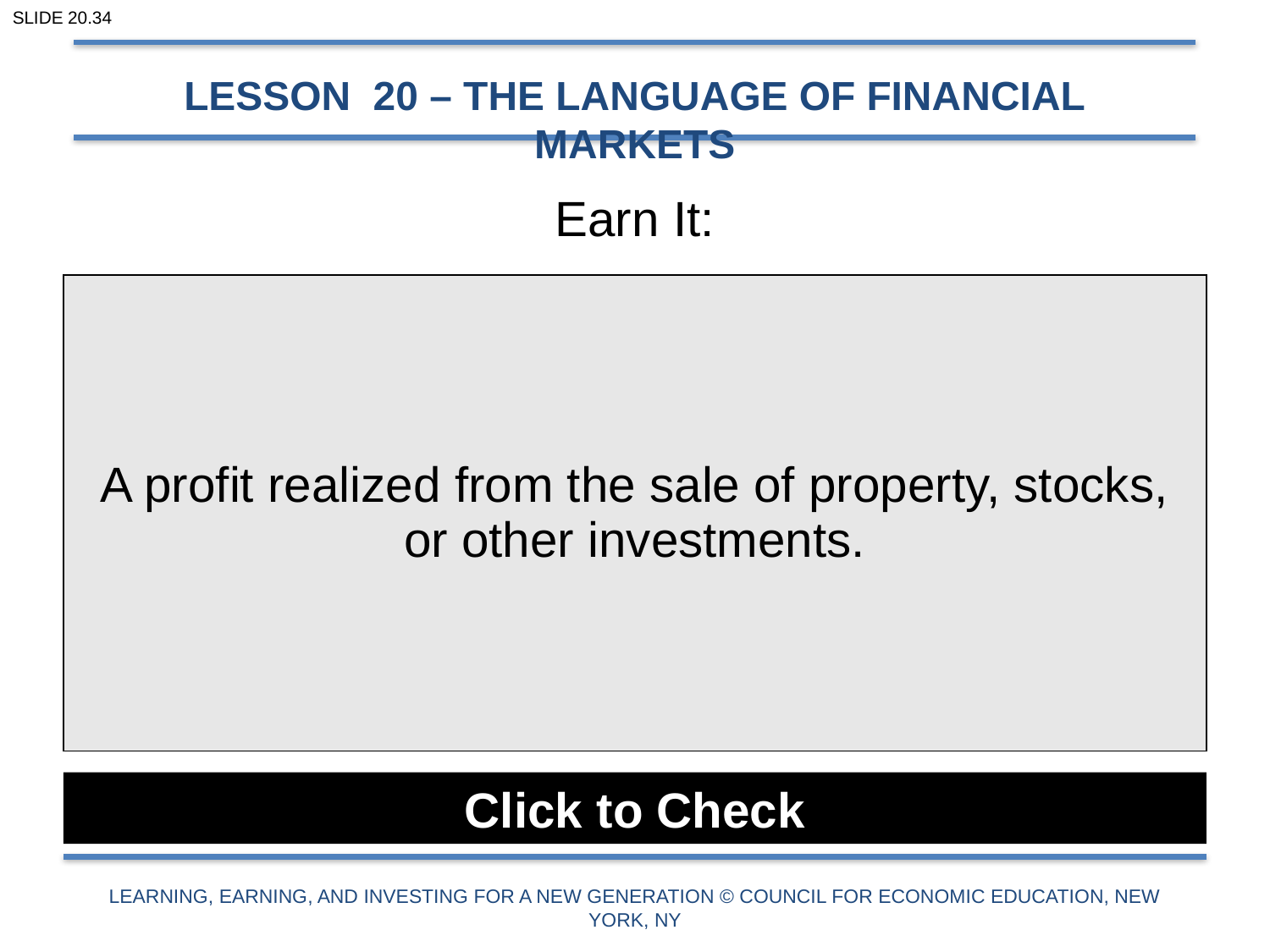

Slide 20.34
Lesson  20 – The Language of Financial Markets
# Earn It:
| A profit realized from the sale of property, stocks, or other investments. |
| --- |
Click to Check